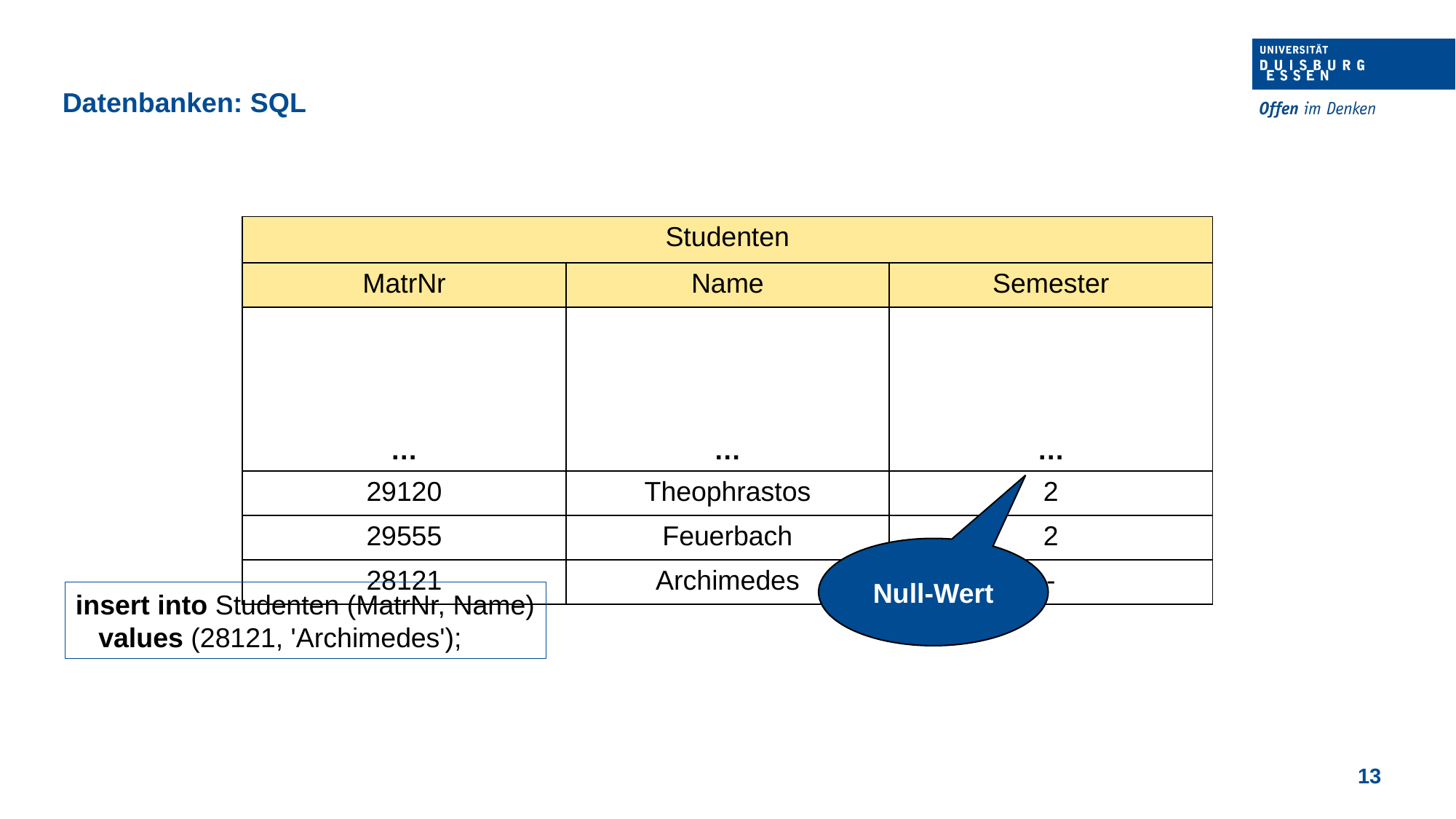

Datenbanken: SQL
| Studenten |  |  |
| --- | --- | --- |
| MatrNr | Name | Semester |
| … | … | … |
| 29120 | Theophrastos | 2 |
| 29555 | Feuerbach | 2 |
| 28121 | Archimedes | - |
Null-Wert
insert into Studenten (MatrNr, Name)
   values (28121, 'Archimedes');
13